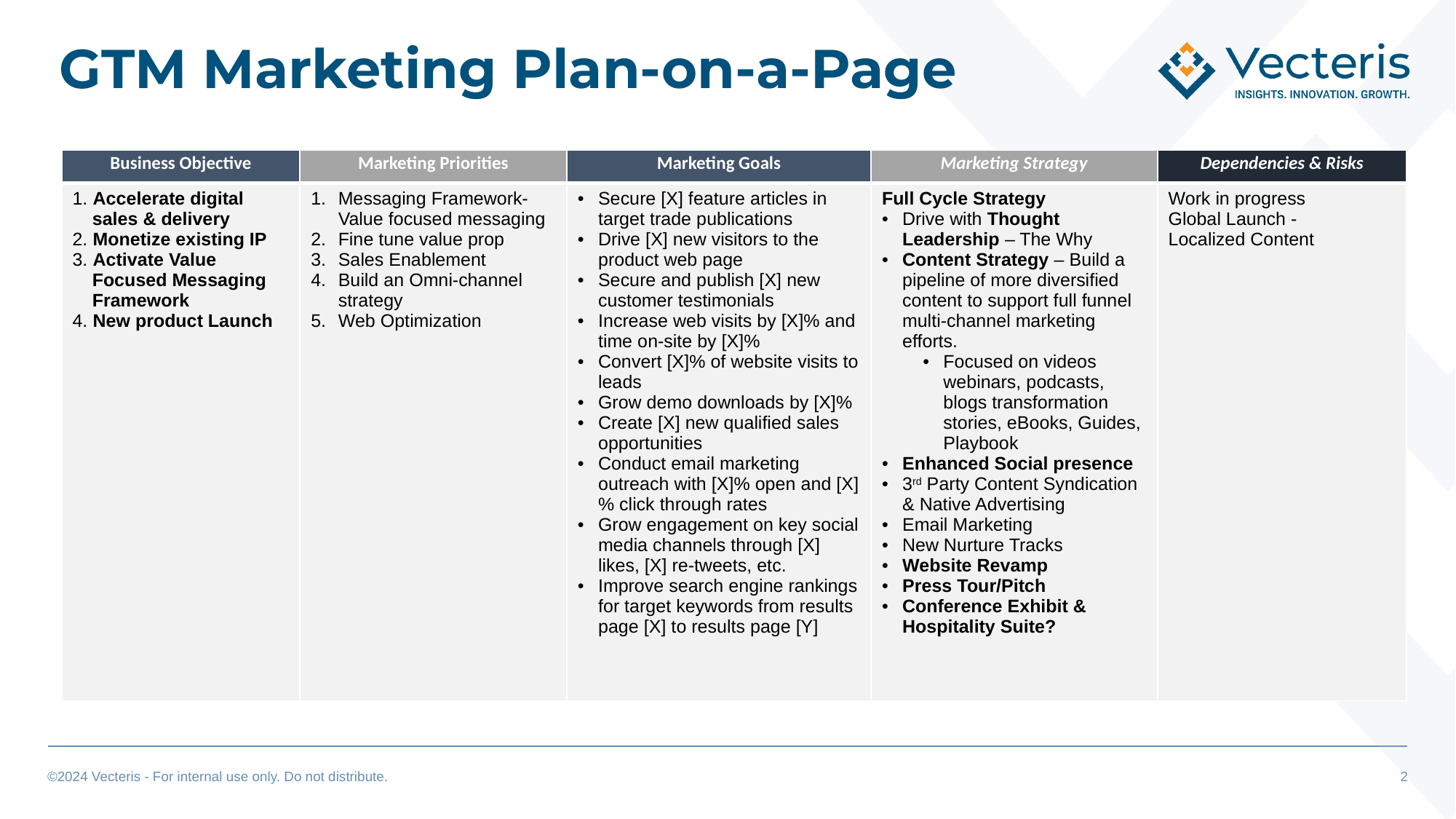

# GTM Marketing Plan-on-a-Page
| Business Objective | Marketing Priorities | Marketing Goals | Marketing Strategy | Dependencies & Risks |
| --- | --- | --- | --- | --- |
| 1. Accelerate digital sales & delivery 2. Monetize existing IP 3. Activate Value Focused Messaging Framework 4. New product Launch | Messaging Framework- Value focused messaging Fine tune value prop Sales Enablement Build an Omni-channel strategy Web Optimization | Secure [X] feature articles in target trade publications Drive [X] new visitors to the product web page Secure and publish [X] new customer testimonials Increase web visits by [X]% and time on-site by [X]% Convert [X]% of website visits to leads Grow demo downloads by [X]% Create [X] new qualified sales opportunities Conduct email marketing outreach with [X]% open and [X]% click through rates Grow engagement on key social media channels through [X] likes, [X] re-tweets, etc. Improve search engine rankings for target keywords from results page [X] to results page [Y] | Full Cycle Strategy Drive with Thought Leadership – The Why Content Strategy – Build a pipeline of more diversified content to support full funnel multi-channel marketing efforts. Focused on videos webinars, podcasts, blogs transformation stories, eBooks, Guides, Playbook Enhanced Social presence 3rd Party Content Syndication & Native Advertising Email Marketing New Nurture Tracks Website Revamp Press Tour/Pitch Conference Exhibit & Hospitality Suite? | Work in progress Global Launch - Localized Content |